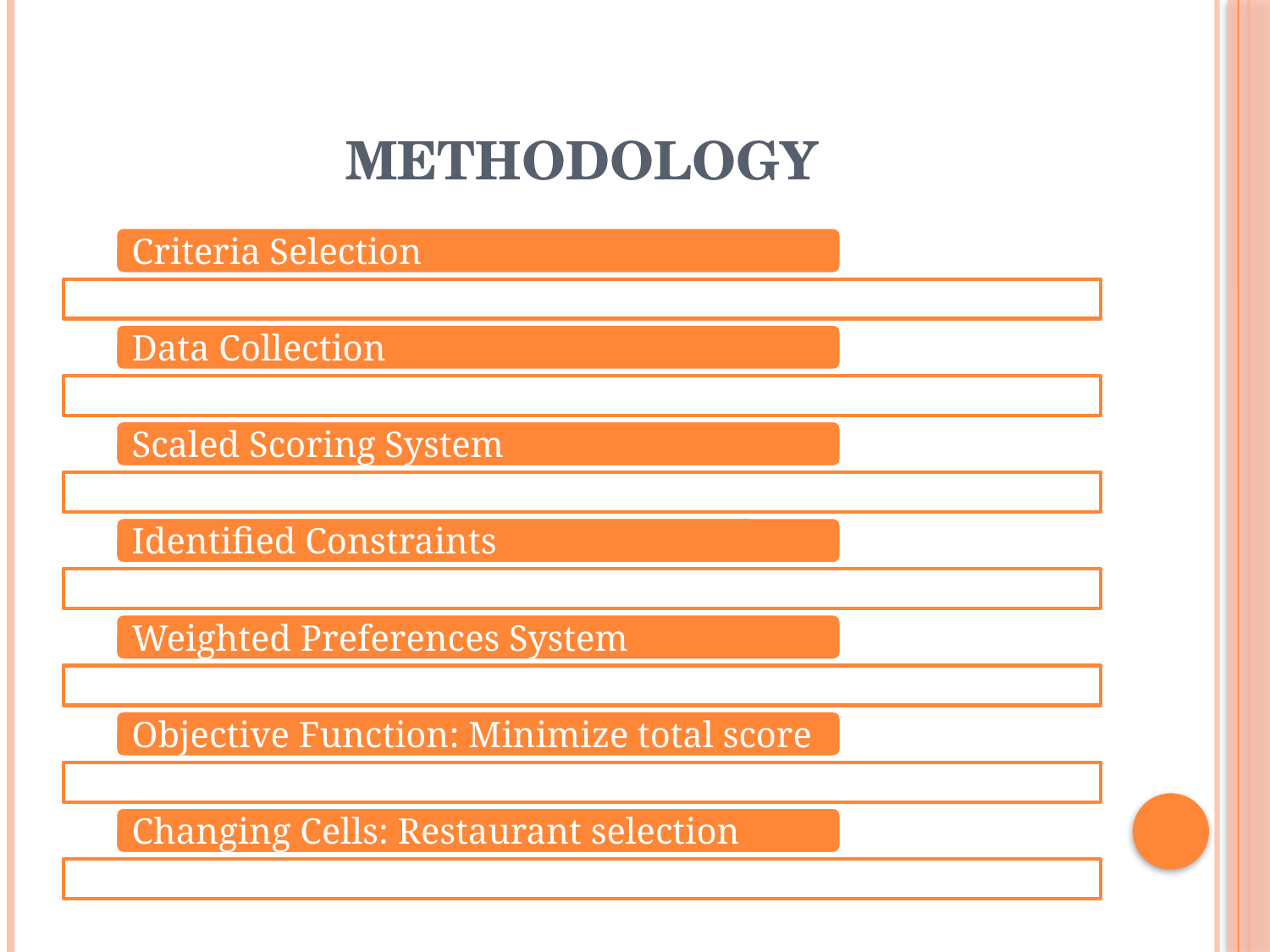

# Methodology
Criteria Selection
Data Collection
Scaled Scoring System
Identified Constraints
Weighted Preferences System
Objective Function: Minimize total score
Changing Cells: Restaurant selection